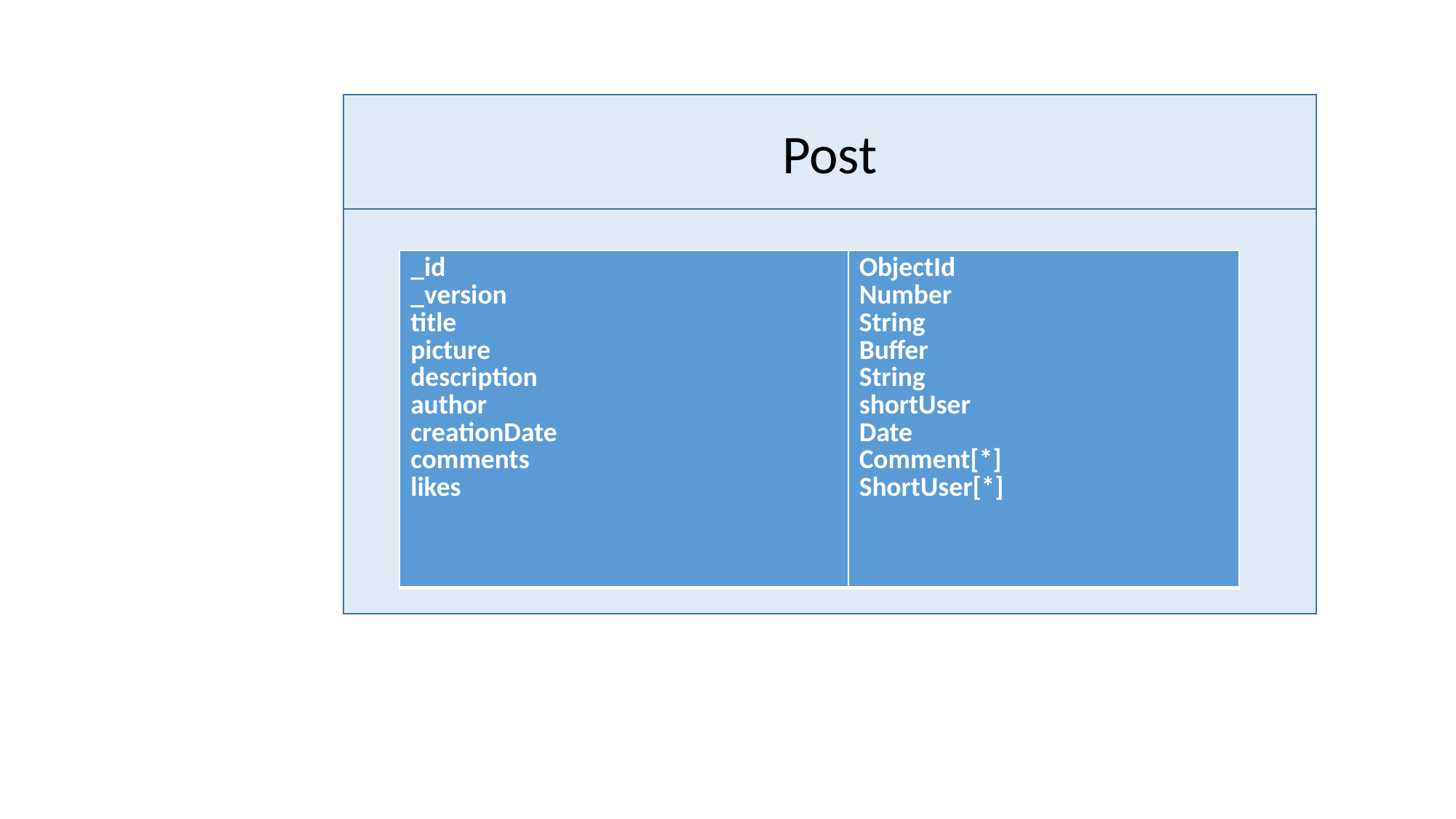

Post
| \_id \_version title picture description author creationDate comments likes | ObjectId Number String Buffer String shortUser Date Comment[\*] ShortUser[\*] |
| --- | --- |